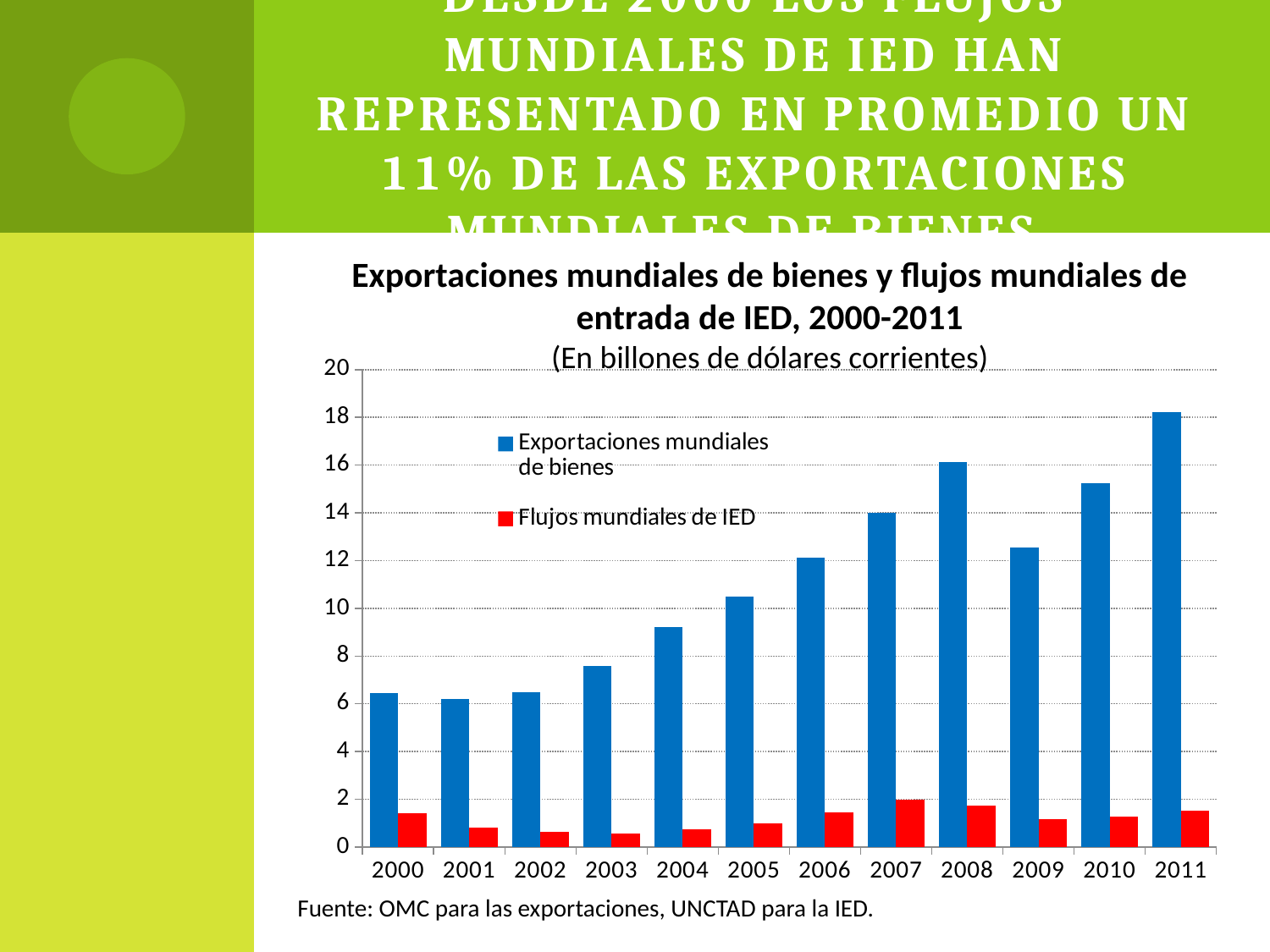

# Desde 2000 los flujos mundiales de IED han representado en promedio un 11% de las exportaciones mundiales de bienes
Exportaciones mundiales de bienes y flujos mundiales de entrada de IED, 2000-2011
(En billones de dólares corrientes)

### Chart

| Category | Exportaciones mundiales de bienes | Flujos mundiales de IED |
|---|---|---|
| 2000 | 6.456 | 1.402680223065905 |
| 2001 | 6.190999999999998 | 0.8261771057421892 |
| 2002 | 6.492 | 0.6268738263939065 |
| 2003 | 7.586 | 0.5727896249095291 |
| 2004 | 9.218 | 0.7423863181480761 |
| 2005 | 10.489000000000004 | 0.9825933736880846 |
| 2006 | 12.113 | 1.461862688067466 |
| 2007 | 14.012 | 1.9709395720194662 |
| 2008 | 16.132 | 1.7441009771500702 |
| 2009 | 12.531 | 1.18503013517977 |
| 2010 | 15.254 | 1.2896999999999996 |
| 2011 | 18.217 | 1.5085999999999995 |
Fuente: OMC para las exportaciones, UNCTAD para la IED.